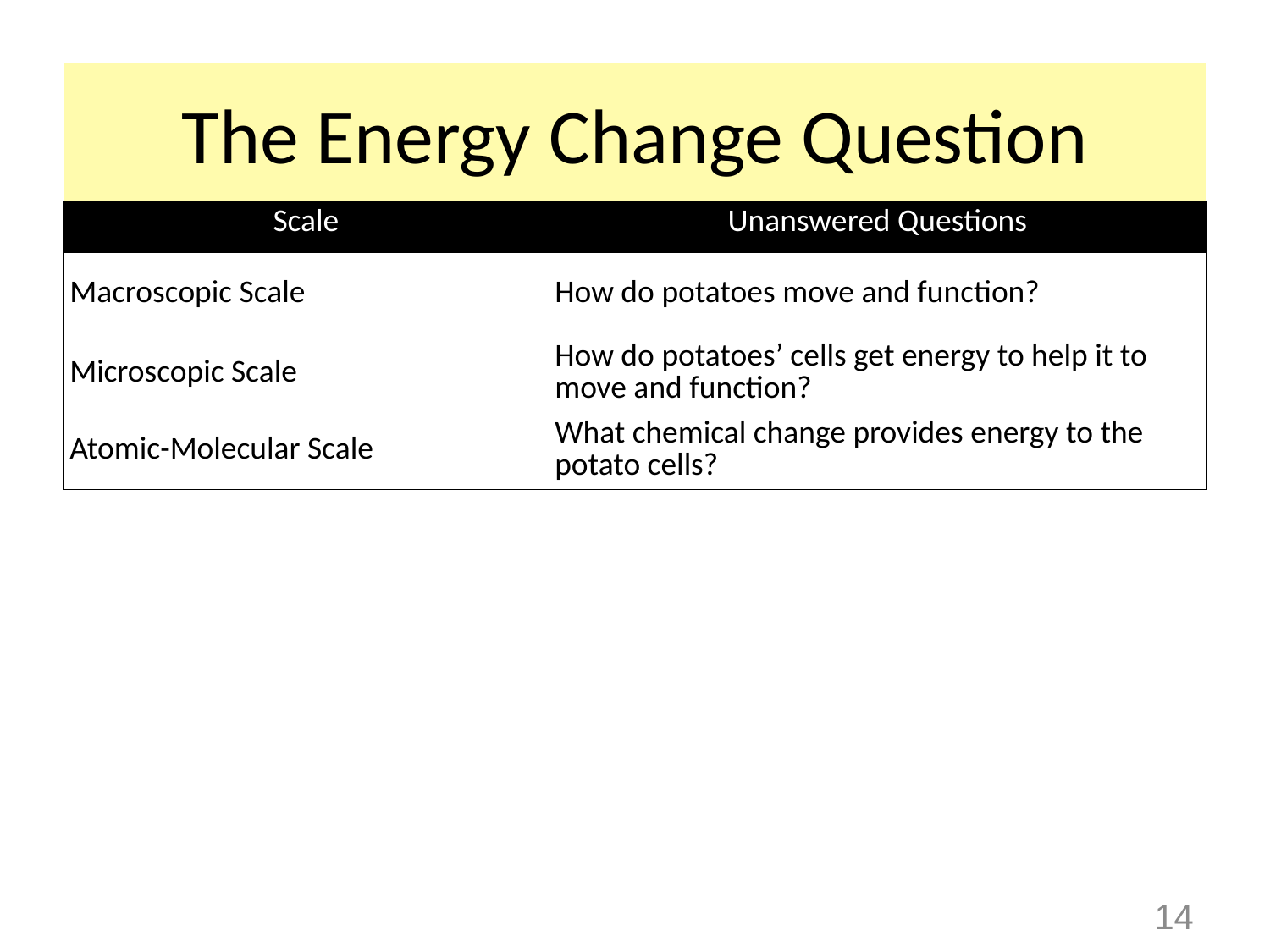

# The Energy Change Question
| Scale | Unanswered Questions |
| --- | --- |
| Macroscopic Scale | How do potatoes move and function? |
| Microscopic Scale | How do potatoes’ cells get energy to help it to move and function? |
| Atomic-Molecular Scale | What chemical change provides energy to the potato cells? |
14